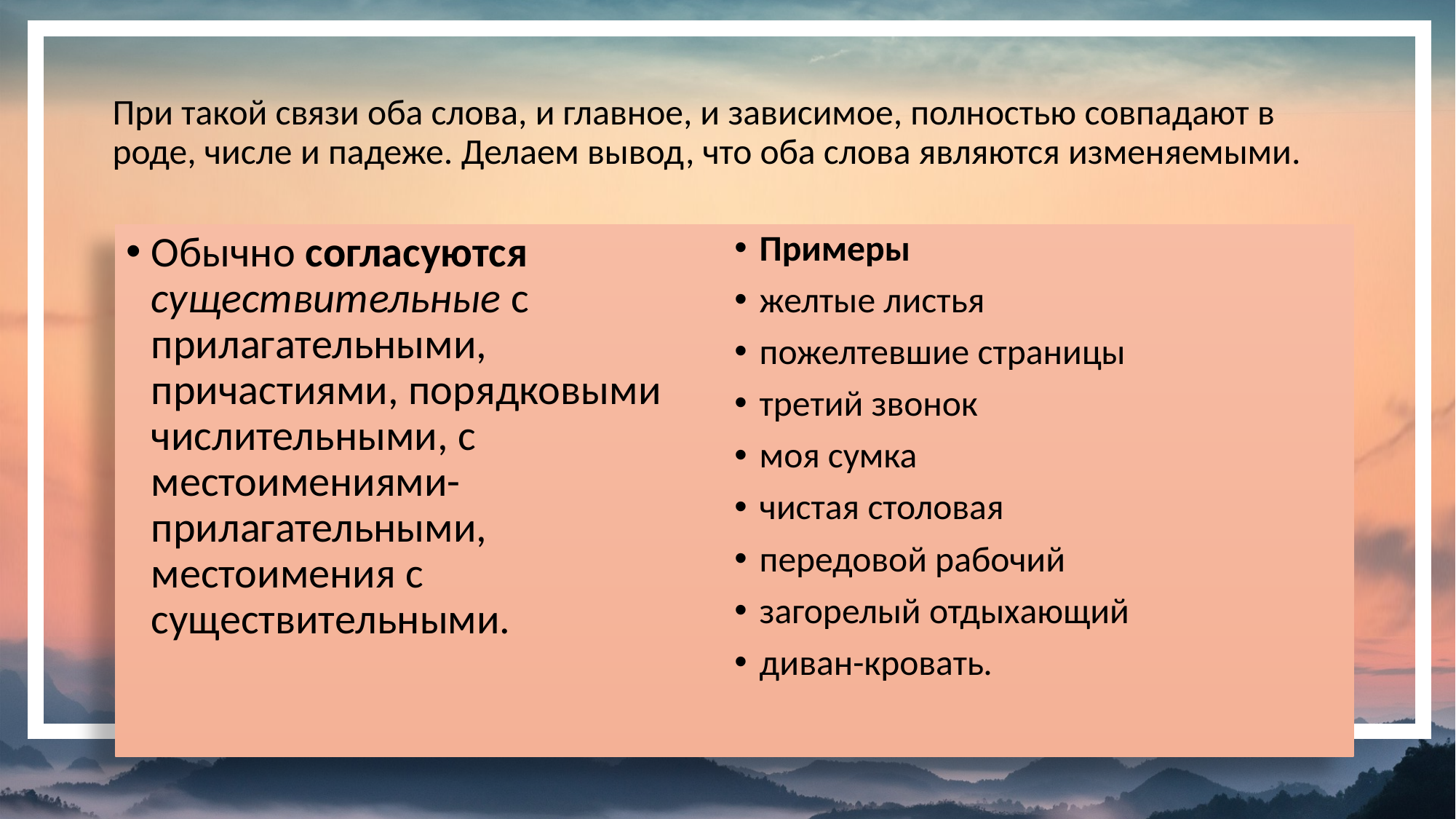

# При такой связи оба слова, и главное, и зависимое, полностью совпадают в роде, числе и падеже. Делаем вывод, что оба слова являются изменяемыми.
Обычно согласуются существительные с прилагательными, причастиями, порядковыми числительными, с местоимениями-прилагательными, местоимения с существительными.

Примеры
желтые листья
пожелтевшие страницы
третий звонок
моя сумка
чистая столовая
передовой рабочий
загорелый отдыхающий
диван-кровать.